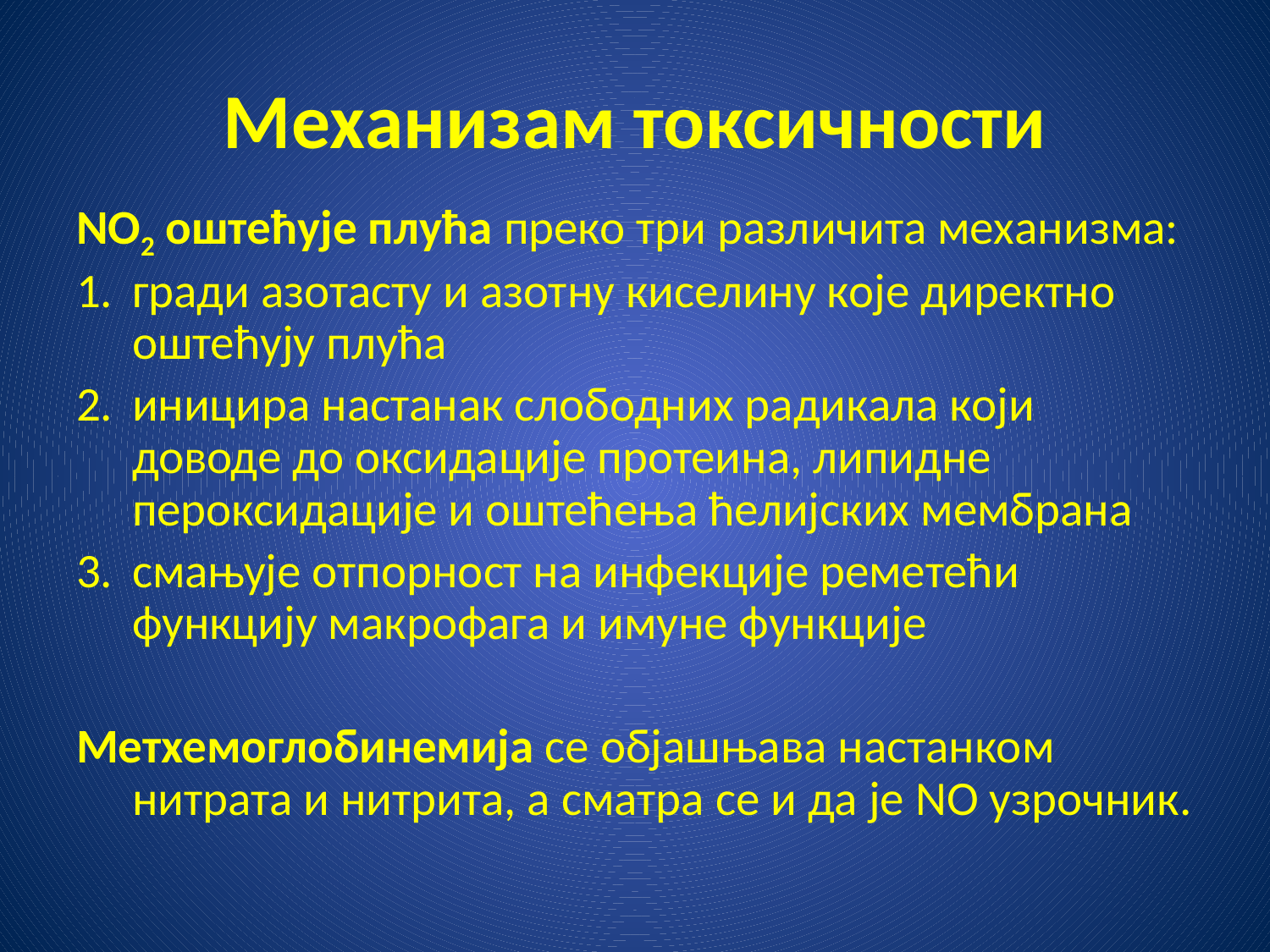

# Механизам токсичности
NО2 оштећује плућа преко три различита механизма:
гради азотасту и азотну киселину које директно оштећују плућа
иницира настанак слободних радикала који доводе до оксидације протеина, липидне пероксидације и оштећења ћелијских мембрана
смањује отпорност на инфекције реметећи функцију макрофага и имуне функције

Метхемоглобинемија се објашњава настанком нитрата и нитрита, а сматра се и да је NО узрочник.